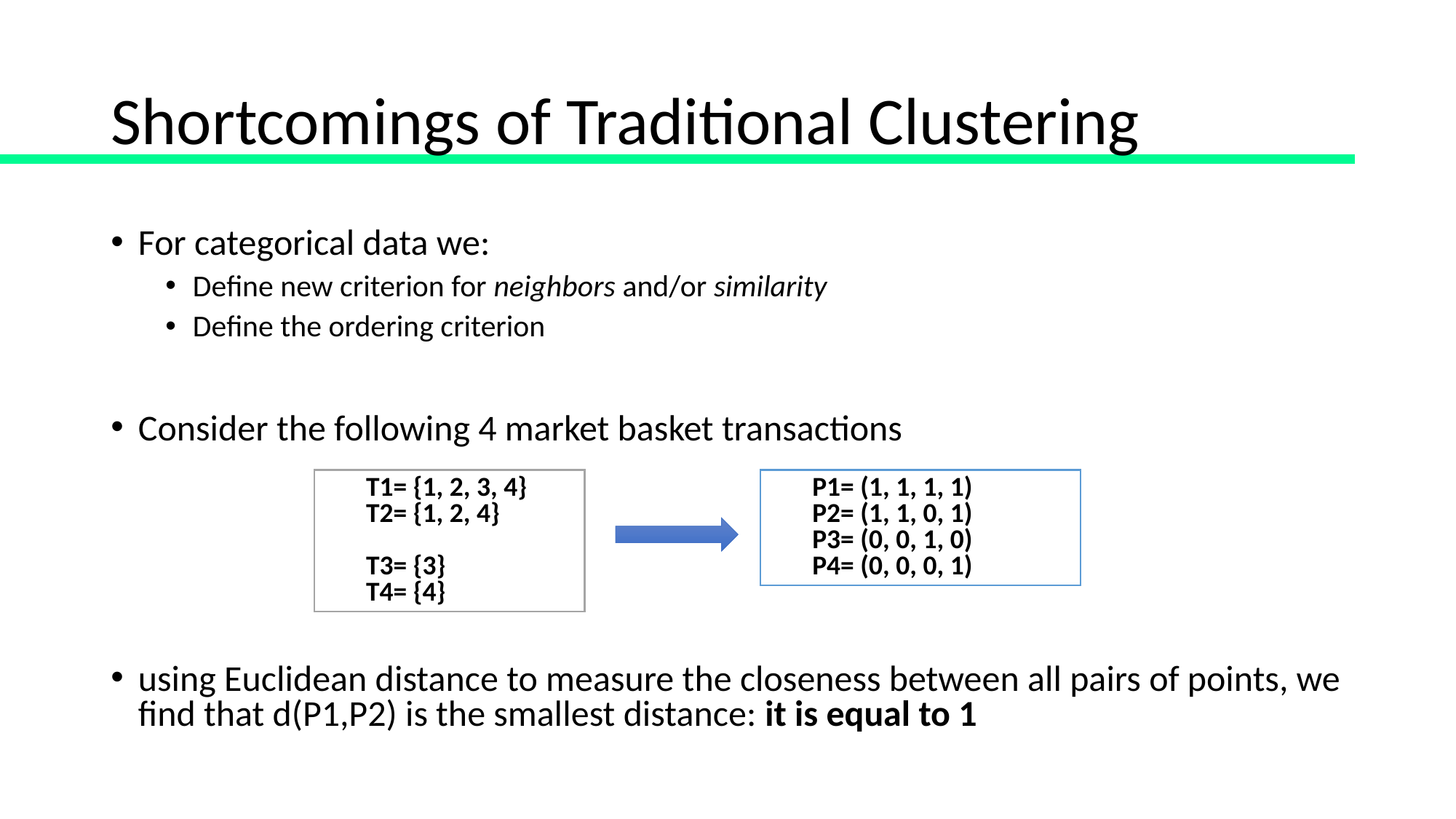

# Shortcomings of Traditional Clustering
For categorical data we:
Define new criterion for neighbors and/or similarity
Define the ordering criterion

Consider the following 4 market basket transactions

using Euclidean distance to measure the closeness between all pairs of points, we find that d(P1,P2) is the smallest distance: it is equal to 1

T1= {1, 2, 3, 4} T2= {1, 2, 4}
T3= {3}
T4= {4}
P1= (1, 1, 1, 1)
P2= (1, 1, 0, 1)
P3= (0, 0, 1, 0)
P4= (0, 0, 0, 1)